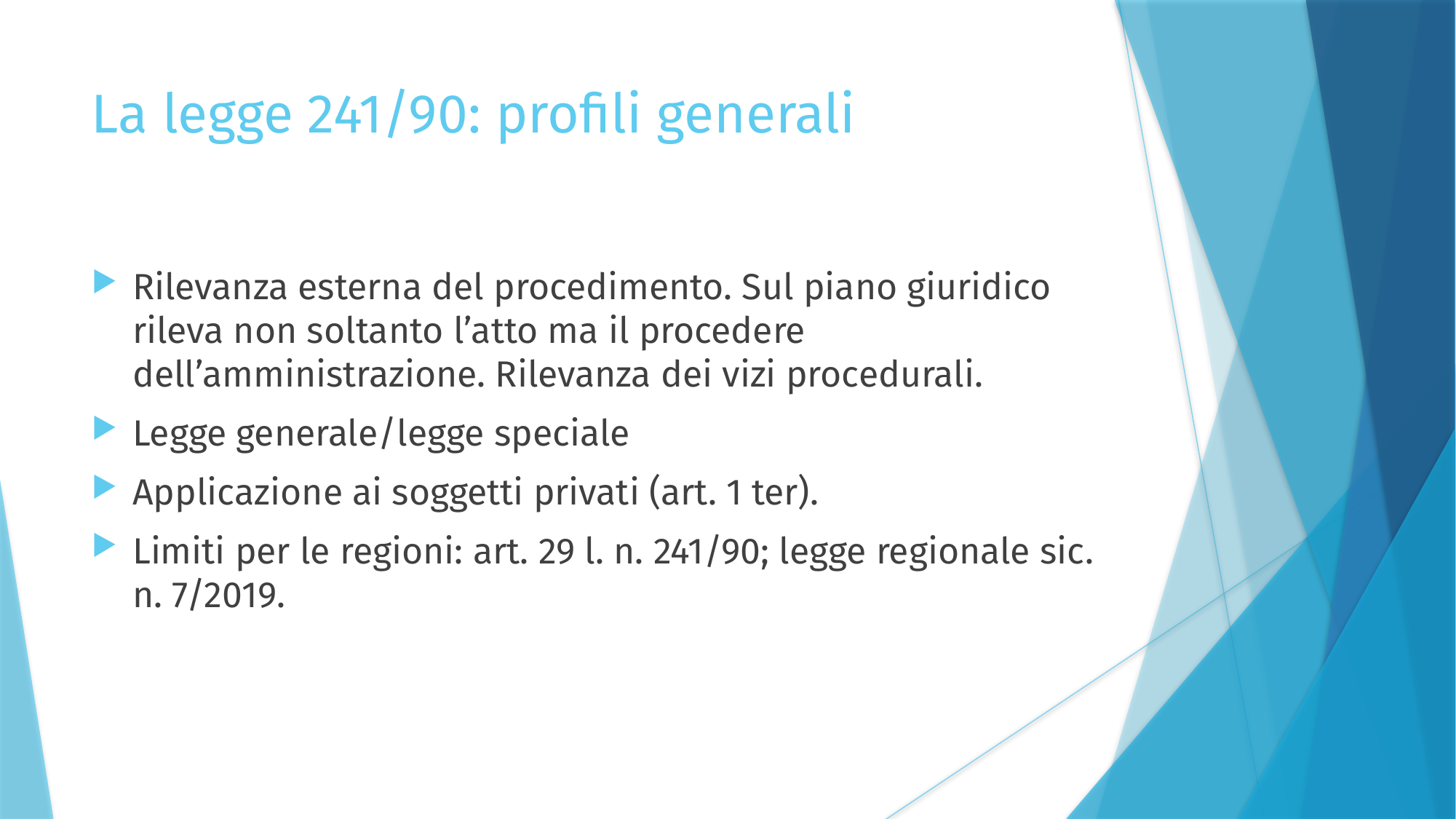

La legge 241/90: profili generali
Rilevanza esterna del procedimento. Sul piano giuridico rileva non soltanto l’atto ma il procedere dell’amministrazione. Rilevanza dei vizi procedurali.
Legge generale/legge speciale
Applicazione ai soggetti privati (art. 1 ter).
Limiti per le regioni: art. 29 l. n. 241/90; legge regionale sic. n. 7/2019.